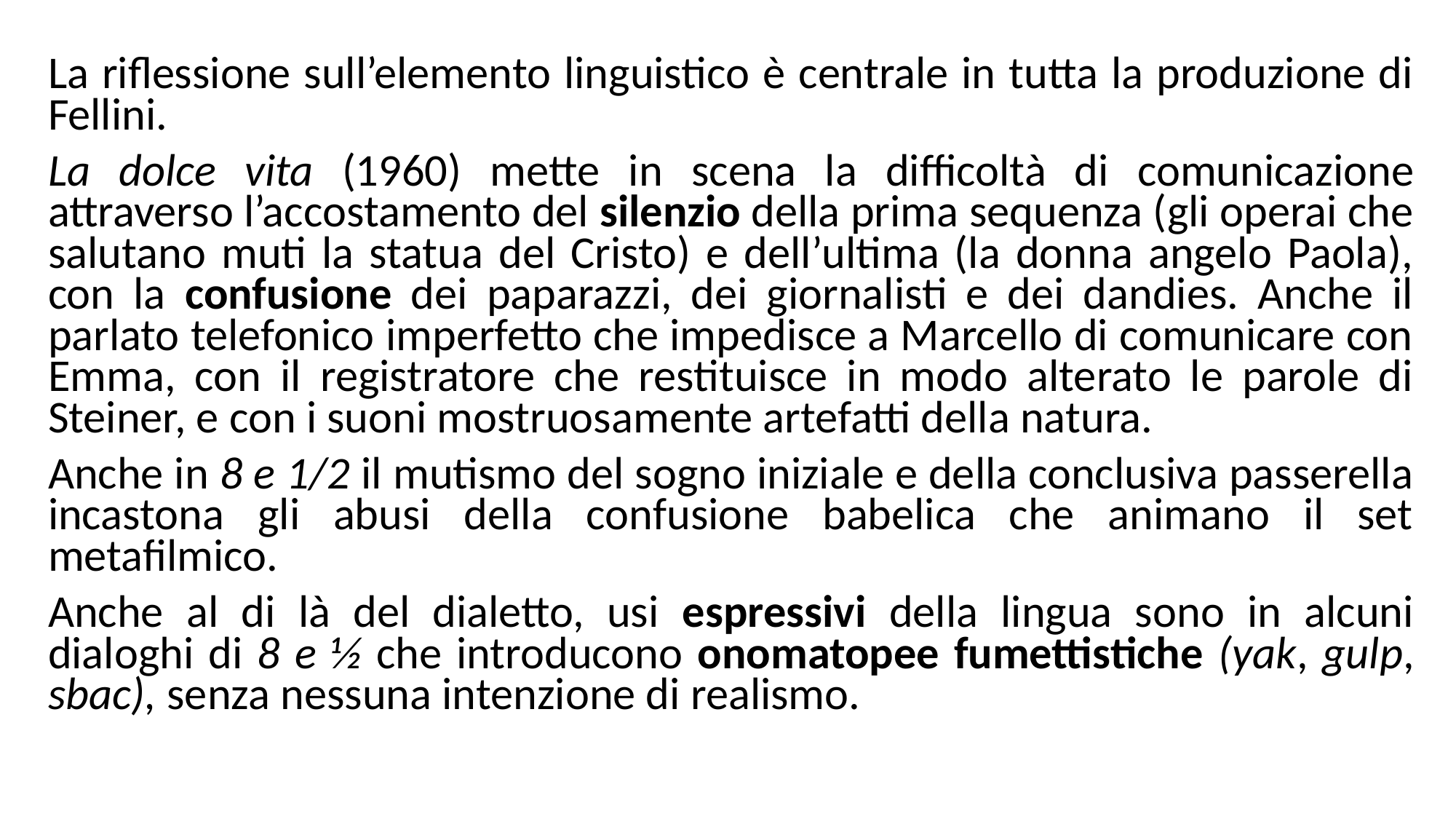

La riflessione sull’elemento linguistico è centrale in tutta la produzione di Fellini.
La dolce vita (1960) mette in scena la difficoltà di comunicazione attraverso l’accostamento del silenzio della prima sequenza (gli operai che salutano muti la statua del Cristo) e dell’ultima (la donna angelo Paola), con la confusione dei paparazzi, dei giornalisti e dei dandies. Anche il parlato telefonico imperfetto che impedisce a Marcello di comunicare con Emma, con il registratore che restituisce in modo alterato le parole di Steiner, e con i suoni mostruosamente artefatti della natura.
Anche in 8 e 1/2 il mutismo del sogno iniziale e della conclusiva passerella incastona gli abusi della confusione babelica che animano il set metafilmico.
Anche al di là del dialetto, usi espressivi della lingua sono in alcuni dialoghi di 8 e ½ che introducono onomatopee fumettistiche (yak, gulp, sbac), senza nessuna intenzione di realismo.